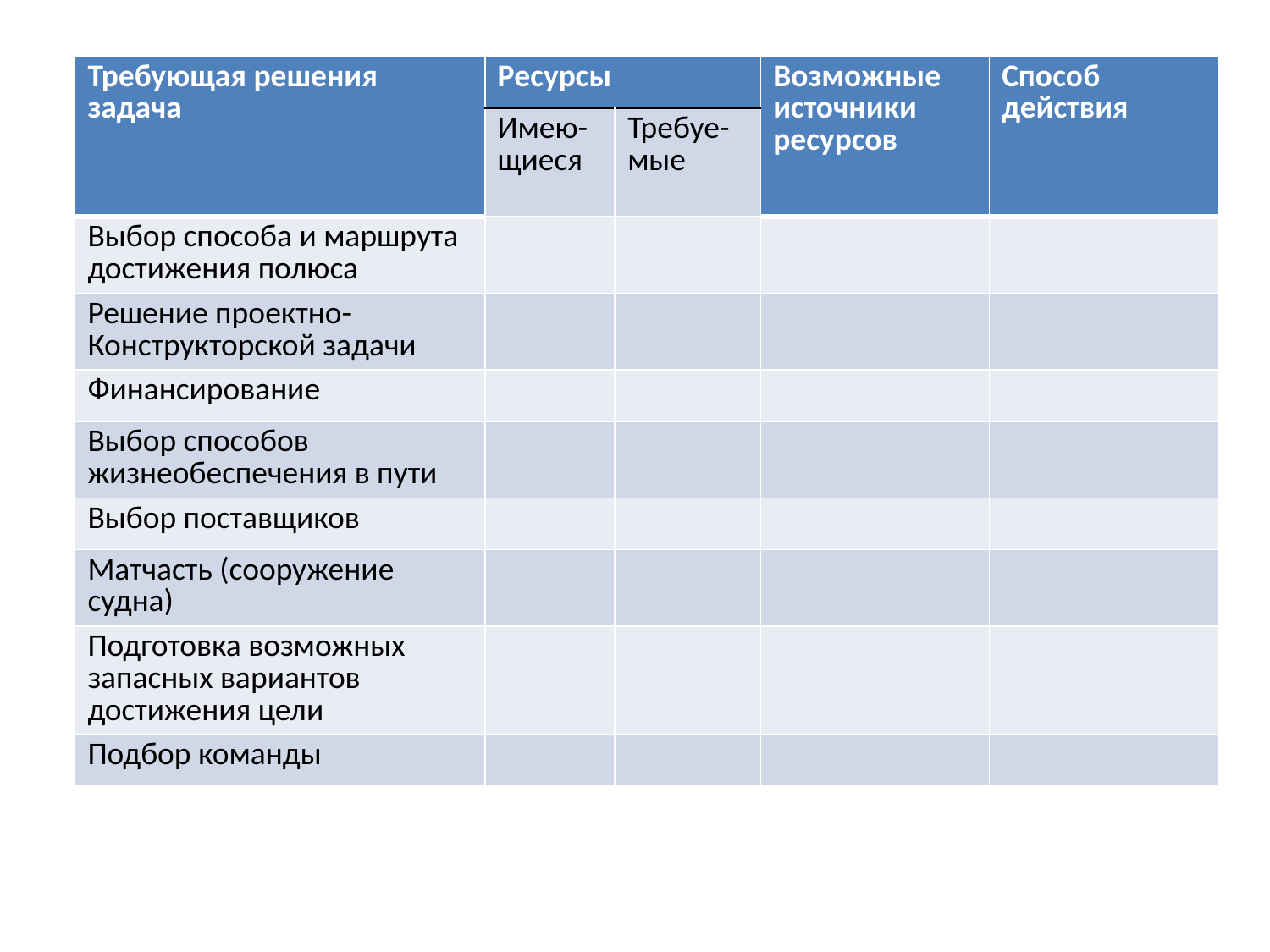

| Требующая решения задача | Ресурсы |  | Возможные источники ресурсов | Способ действия |
| --- | --- | --- | --- | --- |
|  | Имею- щиеся | Требуе- мые |  |  |
| Выбор способа и маршрута достижения полюса |  |  |  |  |
| Решение проектно- Конструкторской задачи |  |  |  |  |
| Финансирование |  |  |  |  |
| Выбор способов жизнеобеспечения в пути |  |  |  |  |
| Выбор поставщиков |  |  |  |  |
| Матчасть (сооружение судна) |  |  |  |  |
| Подготовка возможных запасных вариантов достижения цели |  |  |  |  |
| Подбор команды |  |  |  |  |